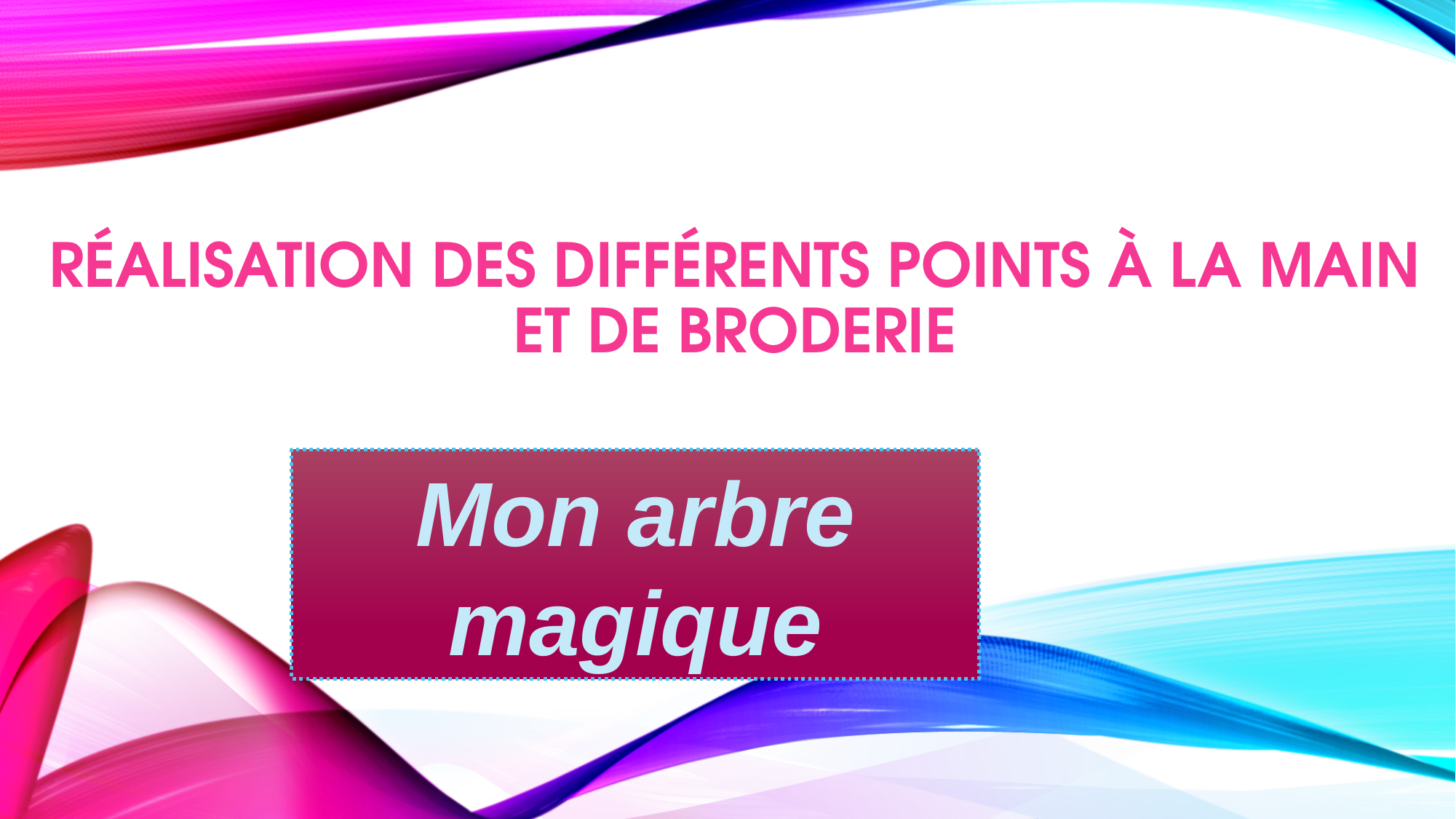

# Réalisation des différents points à la main et de broderie
Mon arbre magique